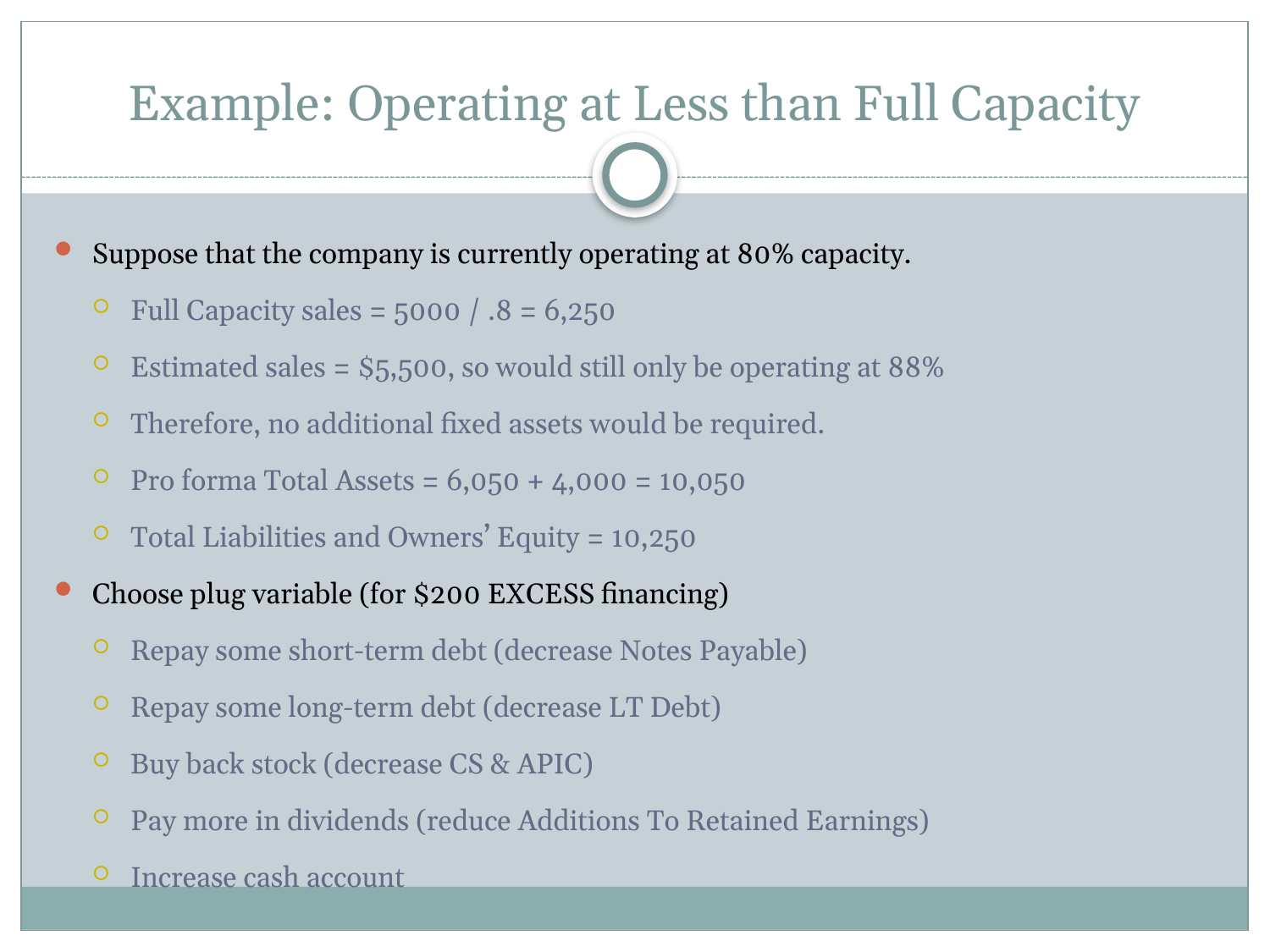

# Example: Operating at Less than Full Capacity
Suppose that the company is currently operating at 80% capacity.
Full Capacity sales = 5000 / .8 = 6,250
Estimated sales = $5,500, so would still only be operating at 88%
Therefore, no additional fixed assets would be required.
Pro forma Total Assets = 6,050 + 4,000 = 10,050
Total Liabilities and Owners’ Equity = 10,250
Choose plug variable (for $200 EXCESS financing)
Repay some short-term debt (decrease Notes Payable)
Repay some long-term debt (decrease LT Debt)
Buy back stock (decrease CS & APIC)
Pay more in dividends (reduce Additions To Retained Earnings)
Increase cash account